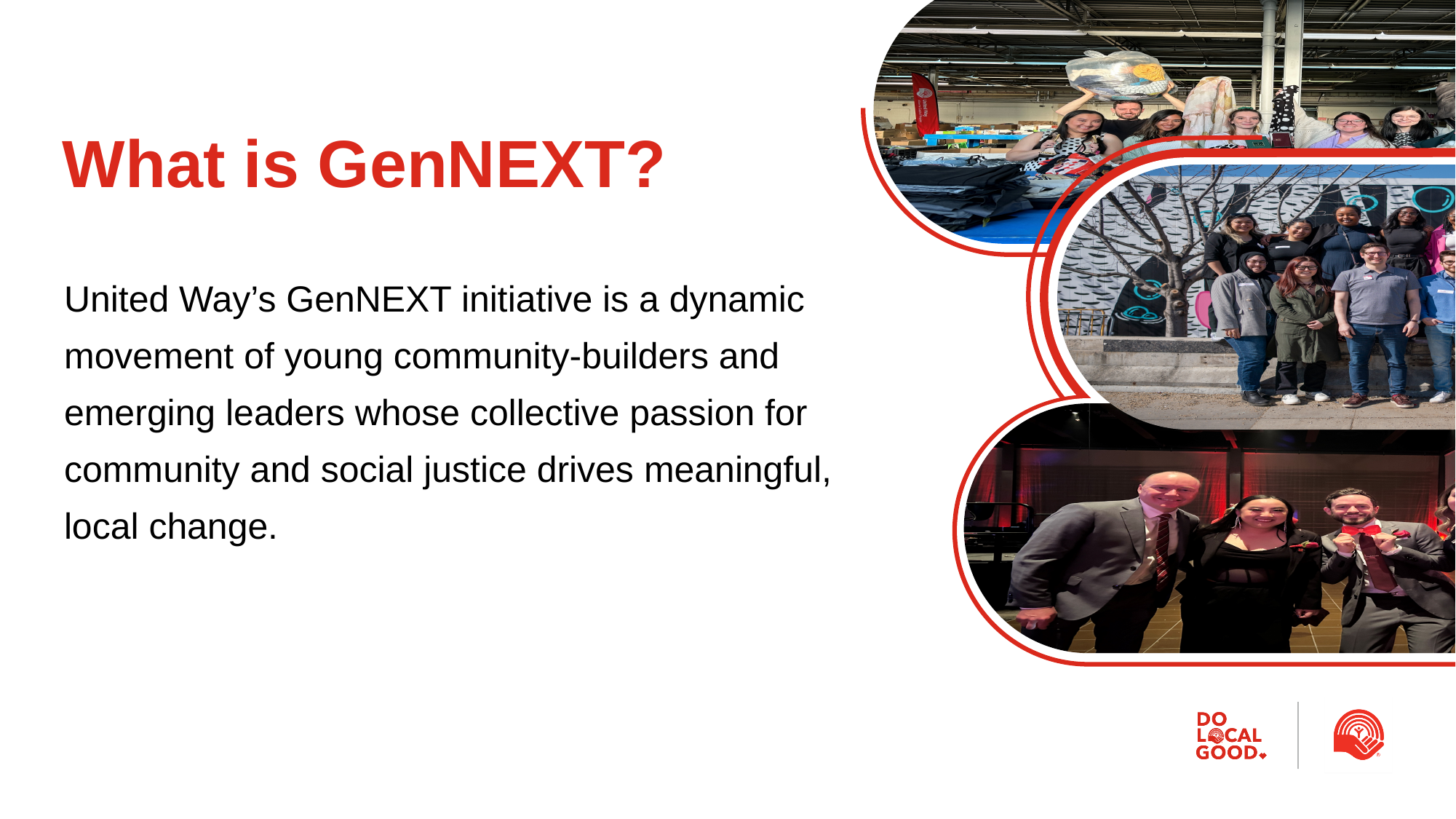

# What is GenNEXT?
United Way’s GenNEXT initiative is a dynamic movement of young community-builders and emerging leaders whose collective passion for community and social justice drives meaningful, local change.